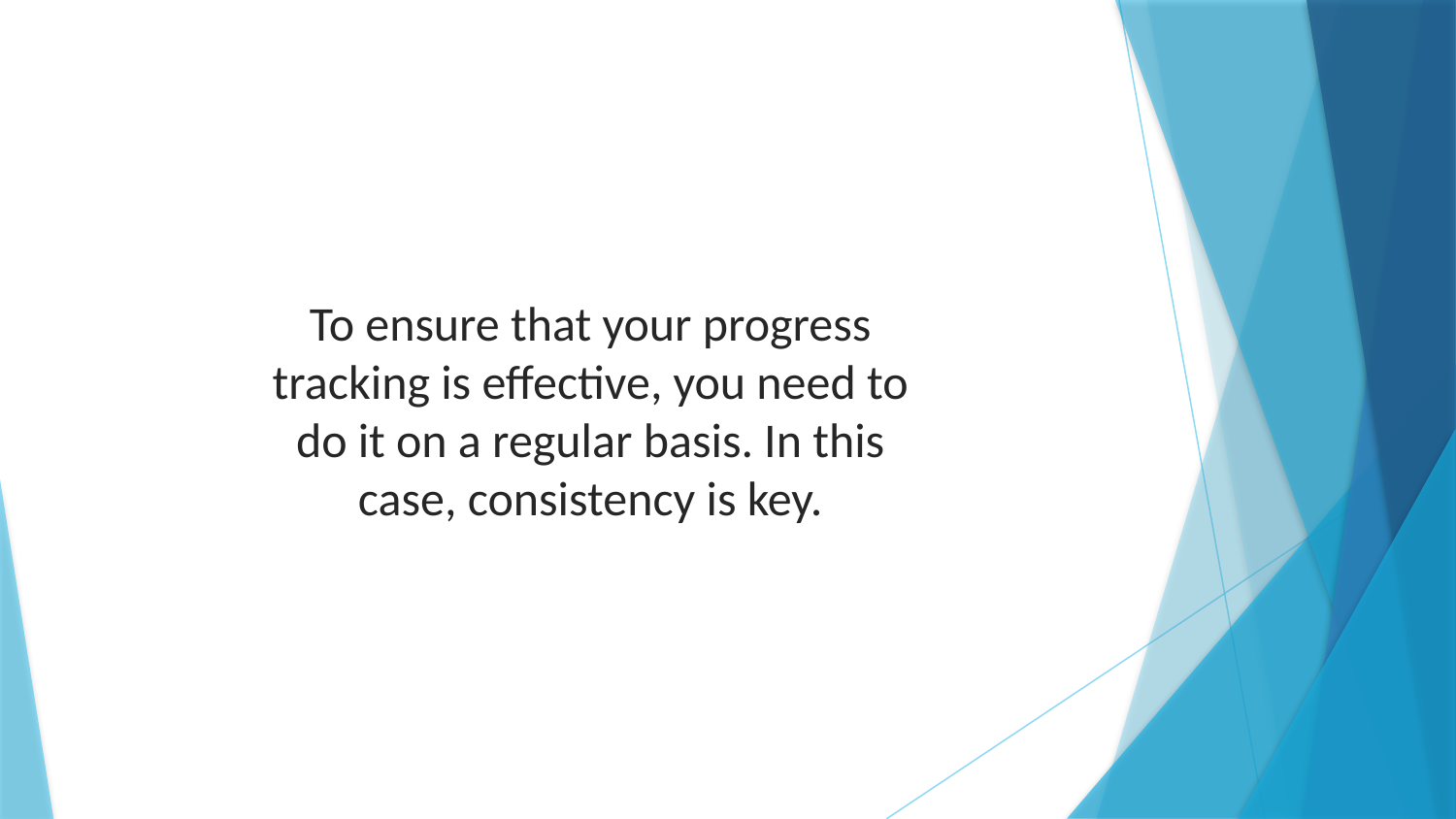

To ensure that your progress tracking is effective, you need to do it on a regular basis. In this case, consistency is key.